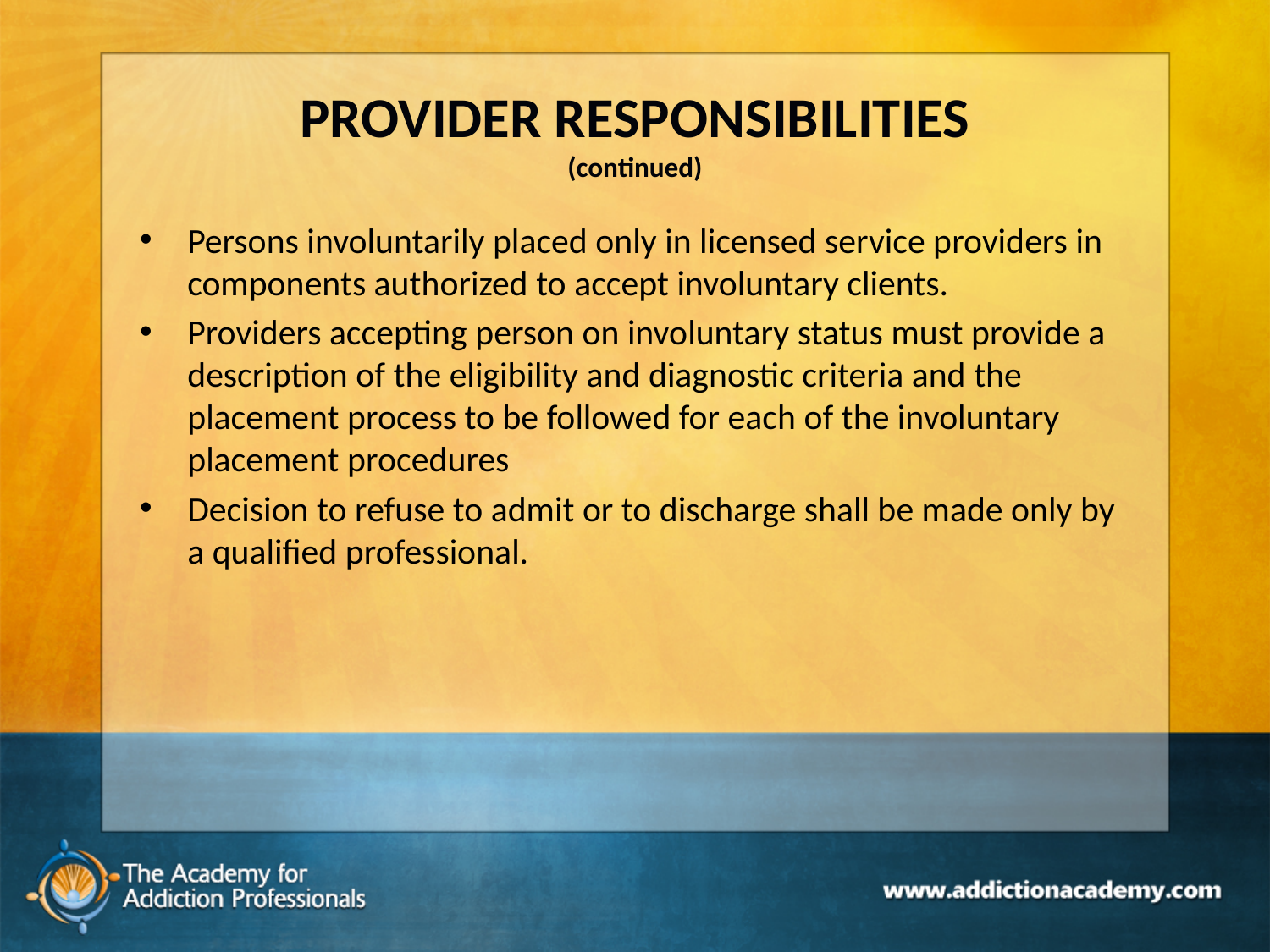

# PROVIDER RESPONSIBILITIES (continued)
Persons involuntarily placed only in licensed service providers in components authorized to accept involuntary clients.
Providers accepting person on involuntary status must provide a description of the eligibility and diagnostic criteria and the placement process to be followed for each of the involuntary placement procedures
Decision to refuse to admit or to discharge shall be made only by a qualified professional.
119